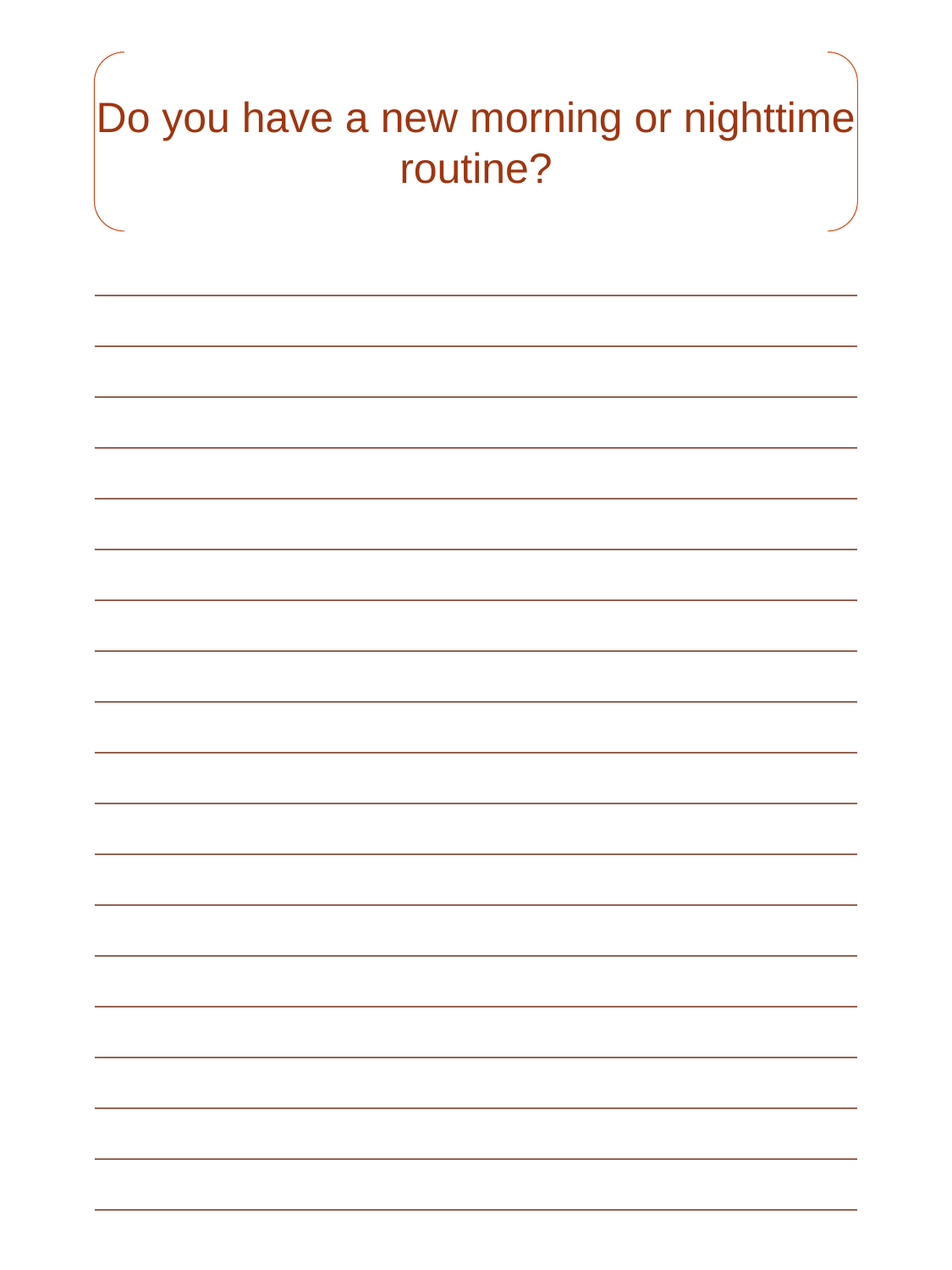

Do you have a new morning or nighttime routine?
|  |
| --- |
|  |
|  |
|  |
|  |
|  |
|  |
|  |
|  |
|  |
|  |
|  |
|  |
|  |
|  |
|  |
|  |
|  |